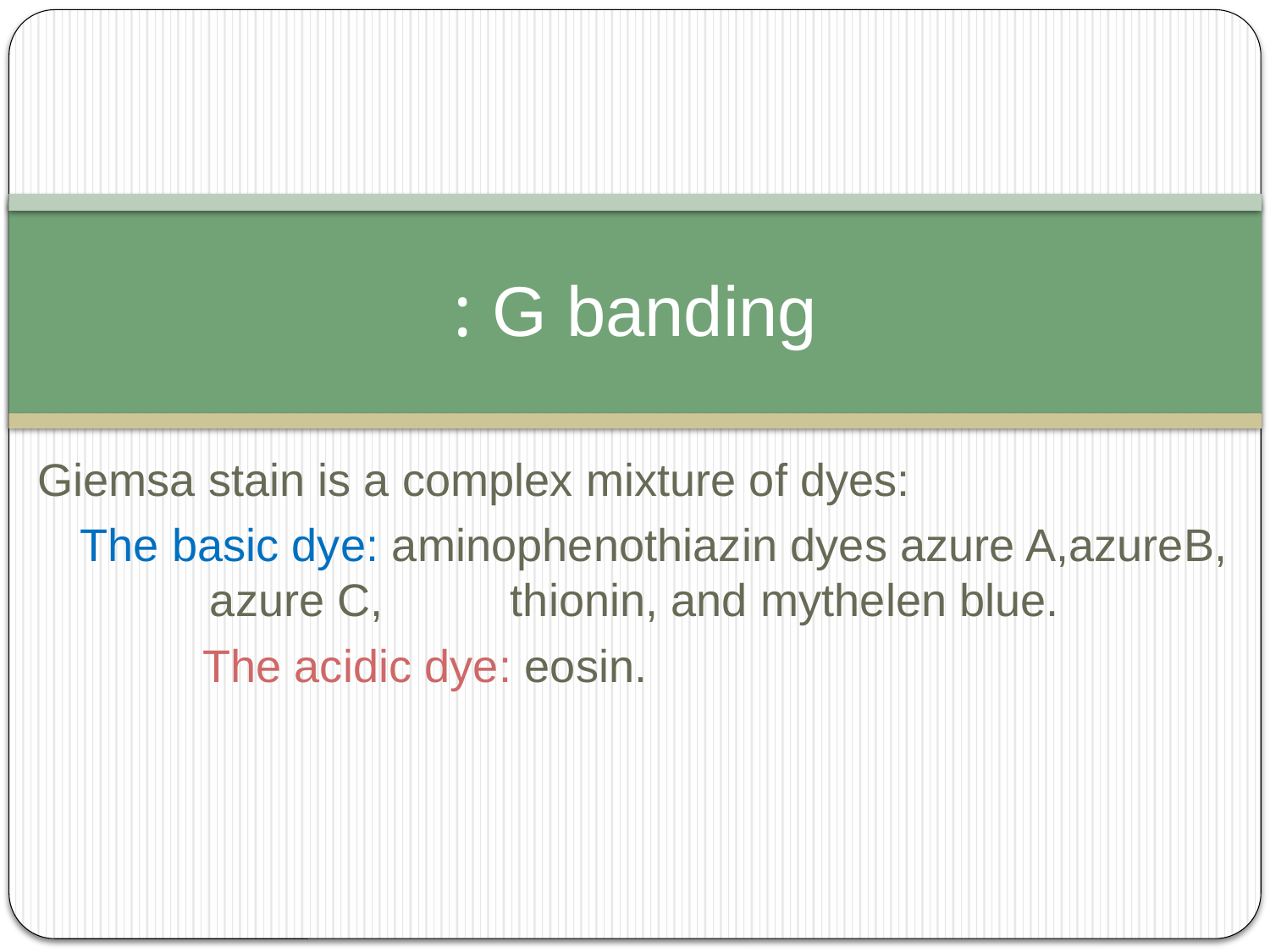

# G banding :
Giemsa stain is a complex mixture of dyes:
   The basic dye: aminophenothiazin dyes azure A,azureB, azure C,          thionin, and mythelen blue.
             The acidic dye: eosin.